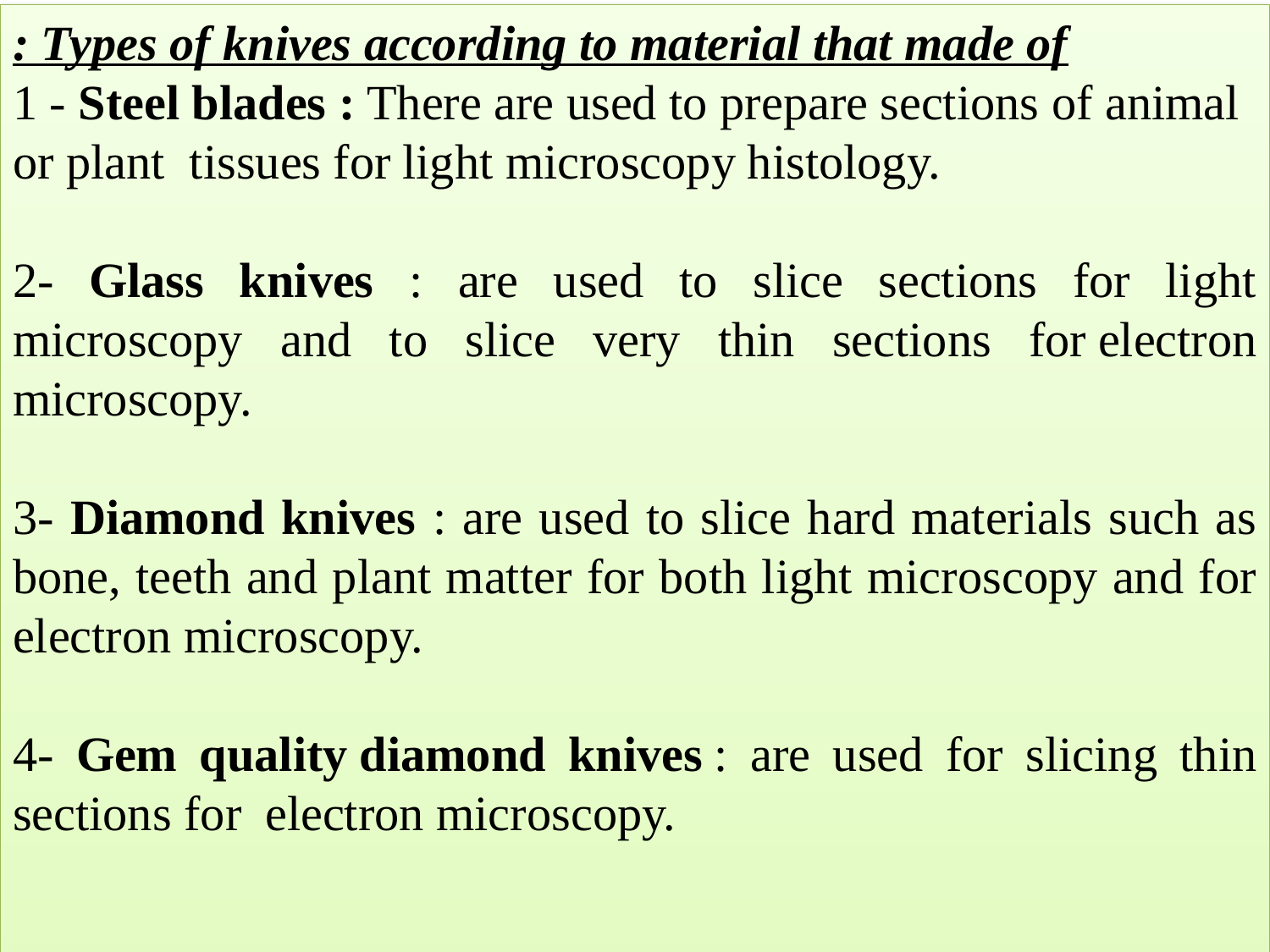

Types of knives according to material that made of :
1 - Steel blades : There are used to prepare sections of animal or plant  tissues for light microscopy histology.

2- Glass knives : are used to slice sections for light microscopy and to slice very thin sections for electron microscopy.

3- Diamond knives : are used to slice hard materials such as bone, teeth and plant matter for both light microscopy and for electron microscopy.

4- Gem quality diamond knives : are used for slicing thin sections for  electron microscopy.